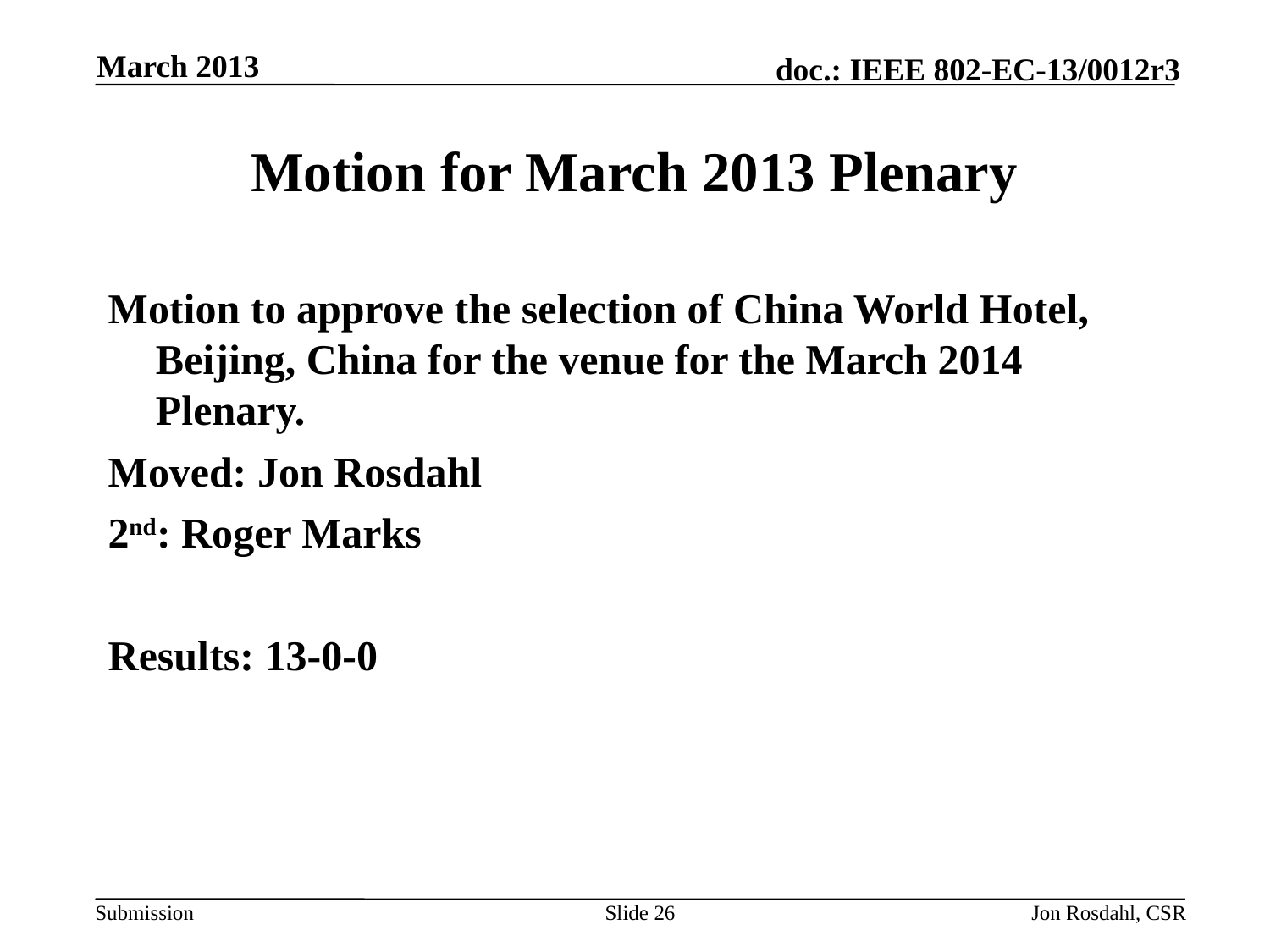

March 2013
# Motion for March 2013 Plenary
Motion to approve the selection of China World Hotel, Beijing, China for the venue for the March 2014 Plenary.
Moved: Jon Rosdahl
2nd: Roger Marks

Results: 13-0-0
Slide 26
Jon Rosdahl, CSR